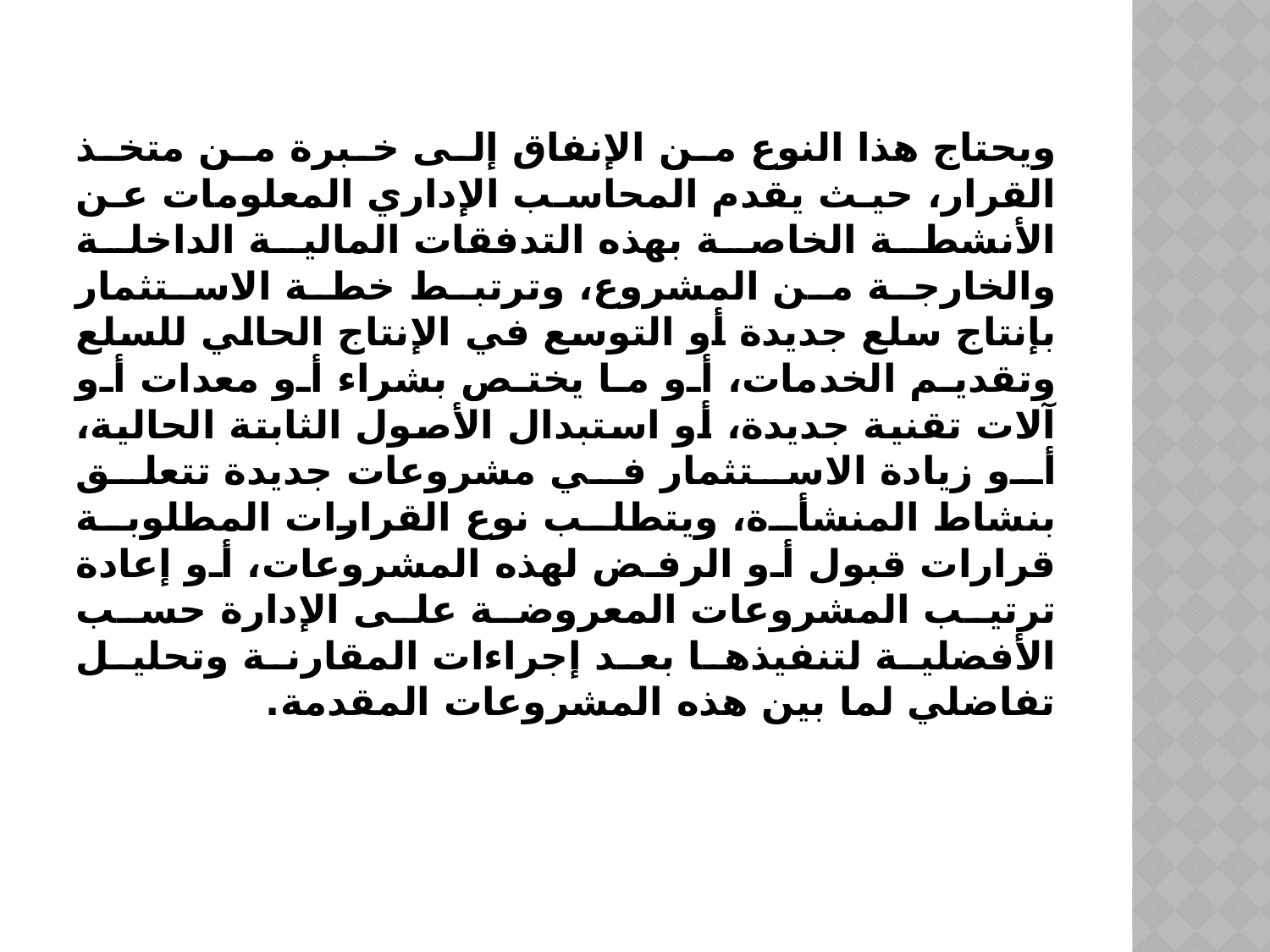

ويحتاج هذا النوع من الإنفاق إلى خبرة من متخذ القرار، حيث يقدم المحاسب الإداري المعلومات عن الأنشطة الخاصة بهذه التدفقات المالية الداخلة والخارجة من المشروع، وترتبط خطة الاستثمار بإنتاج سلع جديدة أو التوسع في الإنتاج الحالي للسلع وتقديم الخدمات، أو ما يختص بشراء أو معدات أو آلات تقنية جديدة، أو استبدال الأصول الثابتة الحالية، أو زيادة الاستثمار في مشروعات جديدة تتعلق بنشاط المنشأة، ويتطلب نوع القرارات المطلوبة قرارات قبول أو الرفض لهذه المشروعات، أو إعادة ترتيب المشروعات المعروضة على الإدارة حسب الأفضلية لتنفيذها بعد إجراءات المقارنة وتحليل تفاضلي لما بين هذه المشروعات المقدمة.